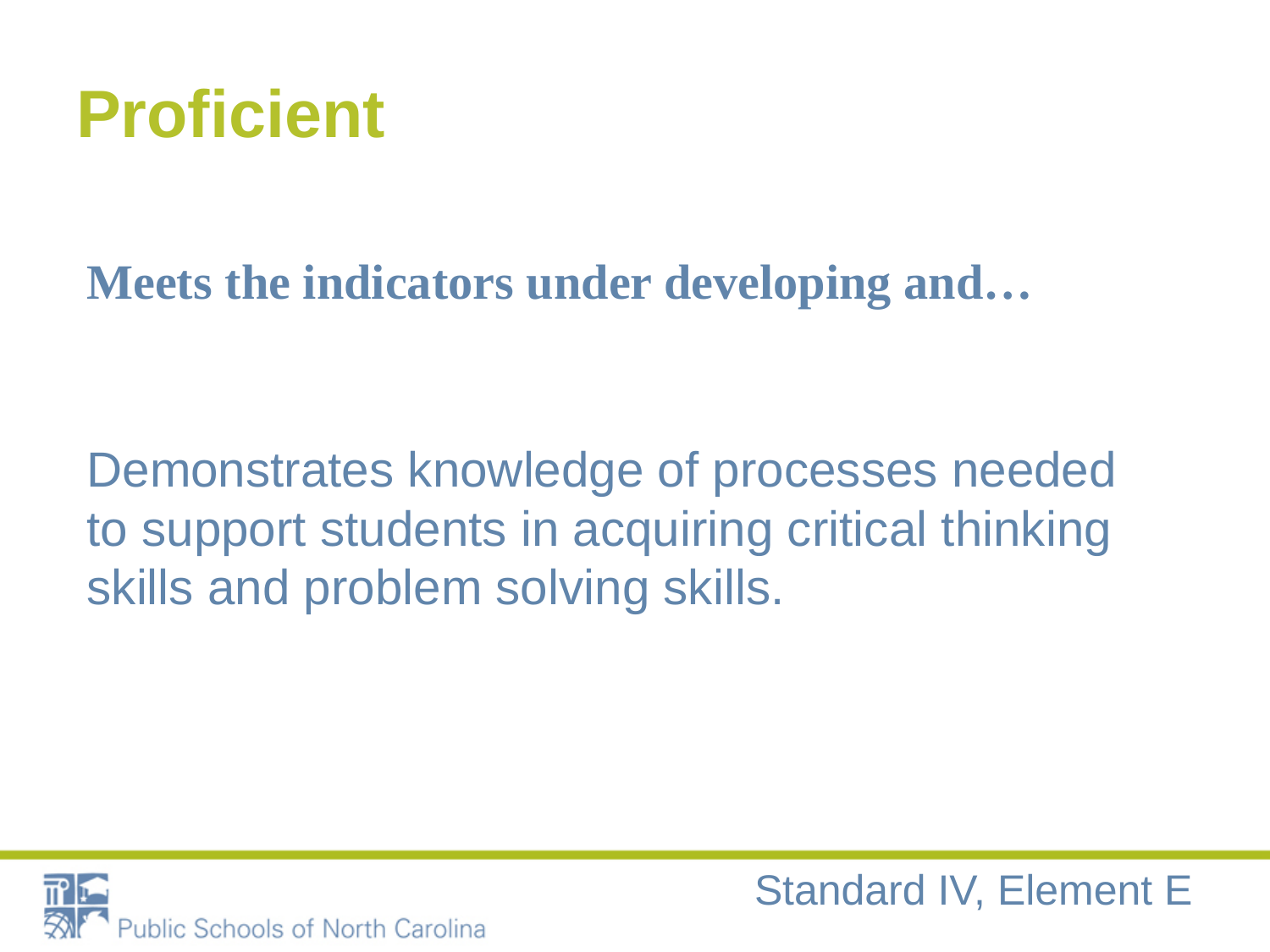

# Proficient
Meets the indicators under developing and…

Demonstrates knowledge of processes needed to support students in acquiring critical thinking skills and problem solving skills.

Standard IV, Element E